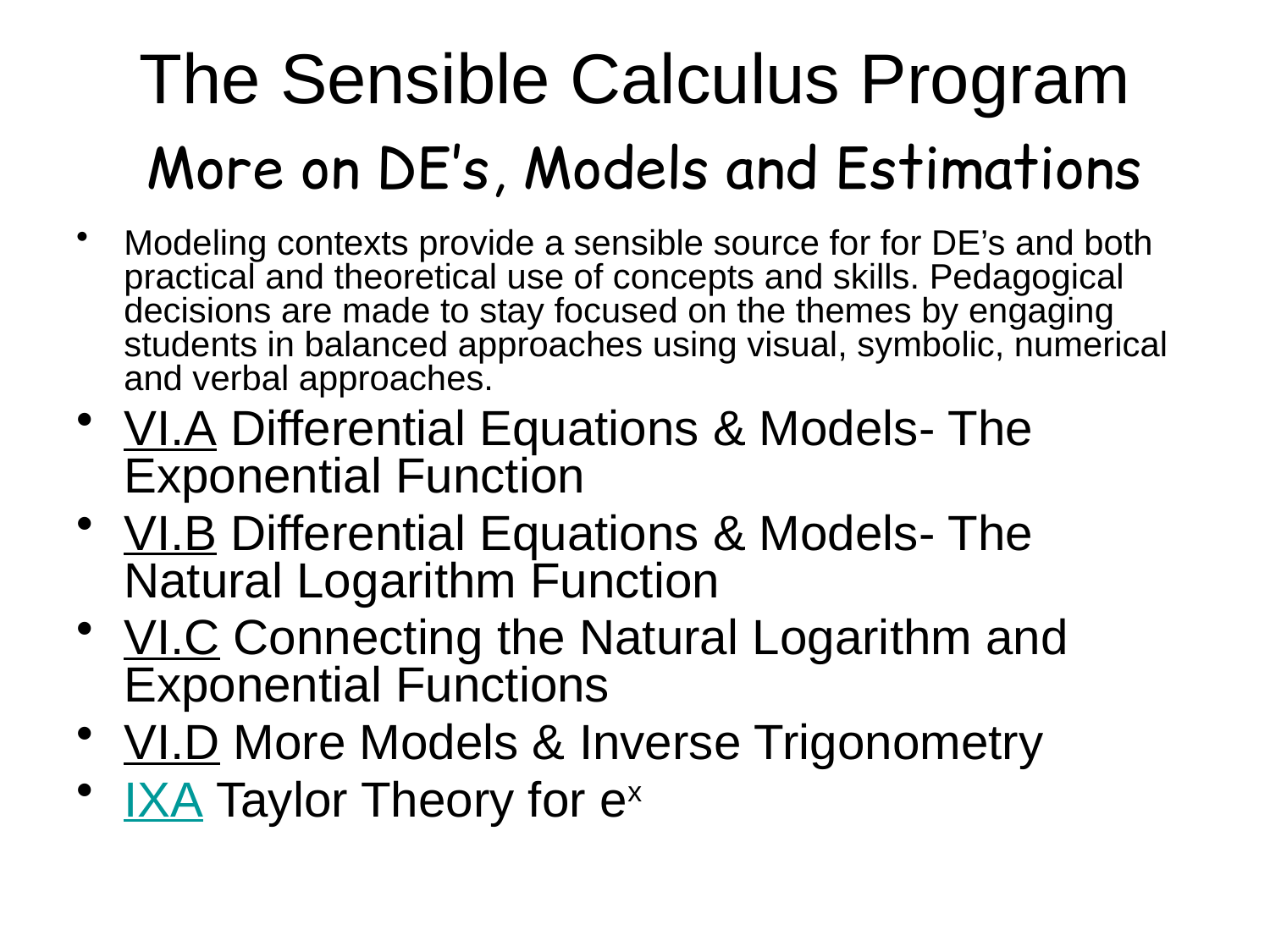

# The Sensible Calculus Program More on DE’s, Models and Estimations
Modeling contexts provide a sensible source for for DE’s and both practical and theoretical use of concepts and skills. Pedagogical decisions are made to stay focused on the themes by engaging students in balanced approaches using visual, symbolic, numerical and verbal approaches.
VI.A Differential Equations & Models- The Exponential Function
VI.B Differential Equations & Models- The Natural Logarithm Function
VI.C Connecting the Natural Logarithm and Exponential Functions
VI.D More Models & Inverse Trigonometry
IXA Taylor Theory for ex